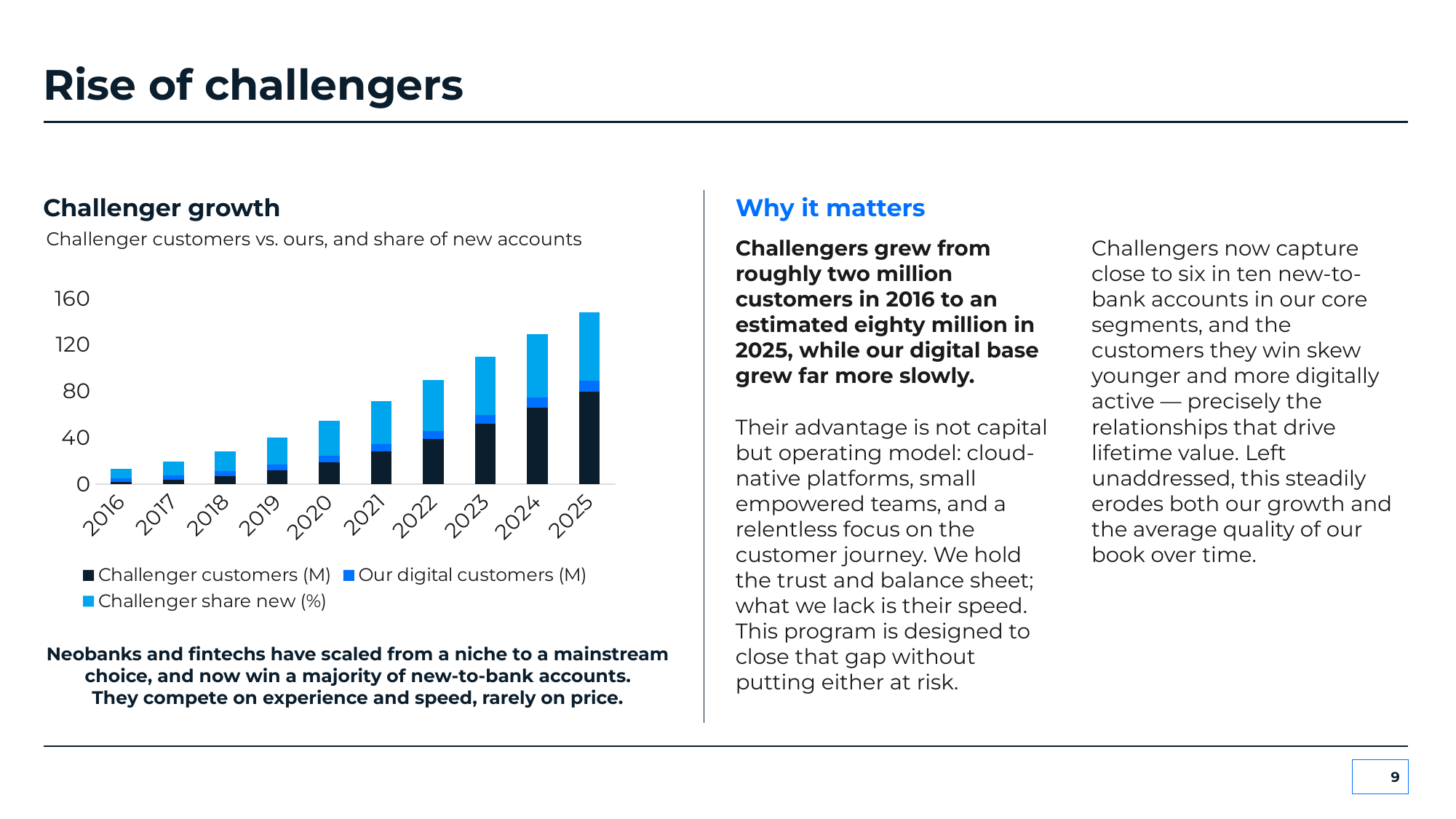

# Rise of challengers
Challenger growth
Why it matters
Challenger customers vs. ours, and share of new accounts
Challengers grew from roughly two million customers in 2016 to an estimated eighty million in 2025, while our digital base grew far more slowly.
Their advantage is not capital but operating model: cloud-native platforms, small empowered teams, and a relentless focus on the customer journey. We hold the trust and balance sheet; what we lack is their speed. This program is designed to close that gap without putting either at risk.
Challengers now capture close to six in ten new-to-bank accounts in our core segments, and the customers they win skew younger and more digitally active — precisely the relationships that drive lifetime value. Left unaddressed, this steadily erodes both our growth and the average quality of our book over time.

### Chart

| Category | Challenger customers (M) | Our digital customers (M) | Challenger share new (%) |
|---|---|---|---|
| 2016 | 2.0 | 3.1 | 8.0 |
| 2017 | 4.0 | 3.6 | 12.0 |
| 2018 | 7.0 | 4.2 | 17.0 |
| 2019 | 12.0 | 4.9 | 23.0 |
| 2020 | 19.0 | 5.6 | 30.0 |
| 2021 | 28.0 | 6.4 | 37.0 |
| 2022 | 39.0 | 7.1 | 44.0 |
| 2023 | 52.0 | 7.8 | 50.0 |
| 2024 | 66.0 | 8.4 | 55.0 |
| 2025 | 80.0 | 9.0 | 59.0 |
Neobanks and fintechs have scaled from a niche to a mainstream choice, and now win a majority of new-to-bank accounts.
They compete on experience and speed, rarely on price.
9